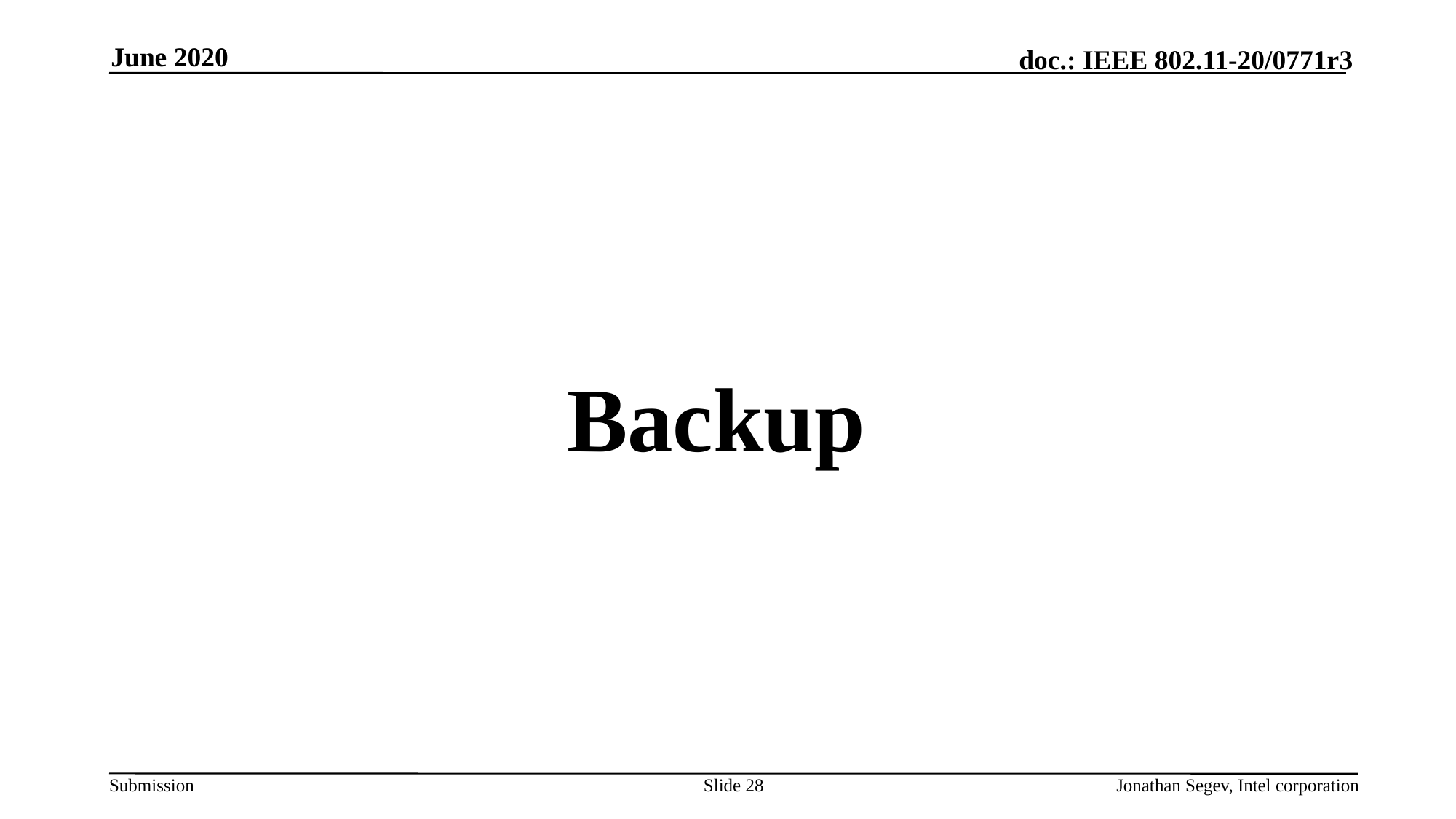

June 2020
#

Backup
Slide 28
Jonathan Segev, Intel corporation